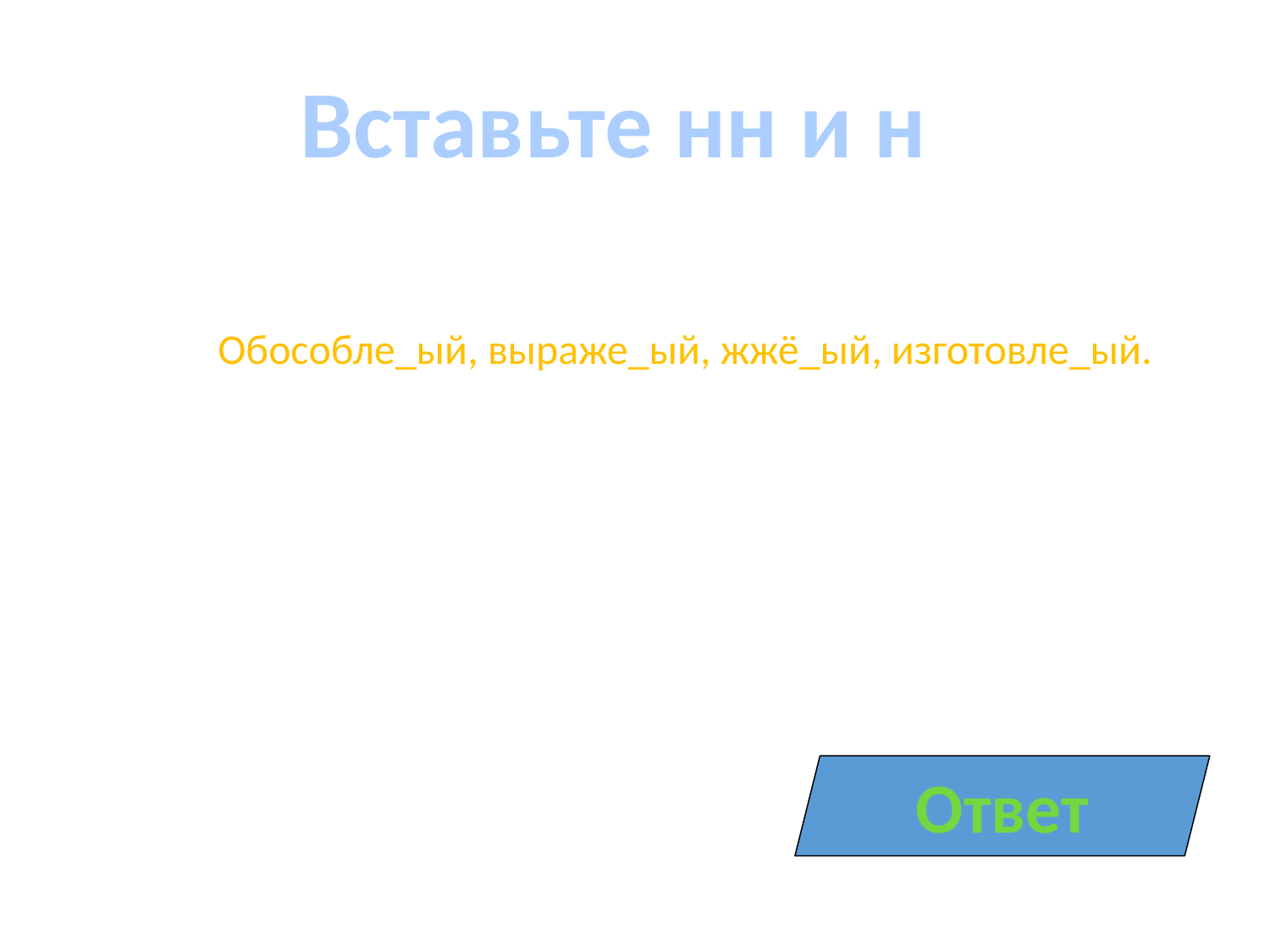

Вставьте нн и н
Обособле_ый, выраже_ый, жжё_ый, изготовле_ый.

Ответ